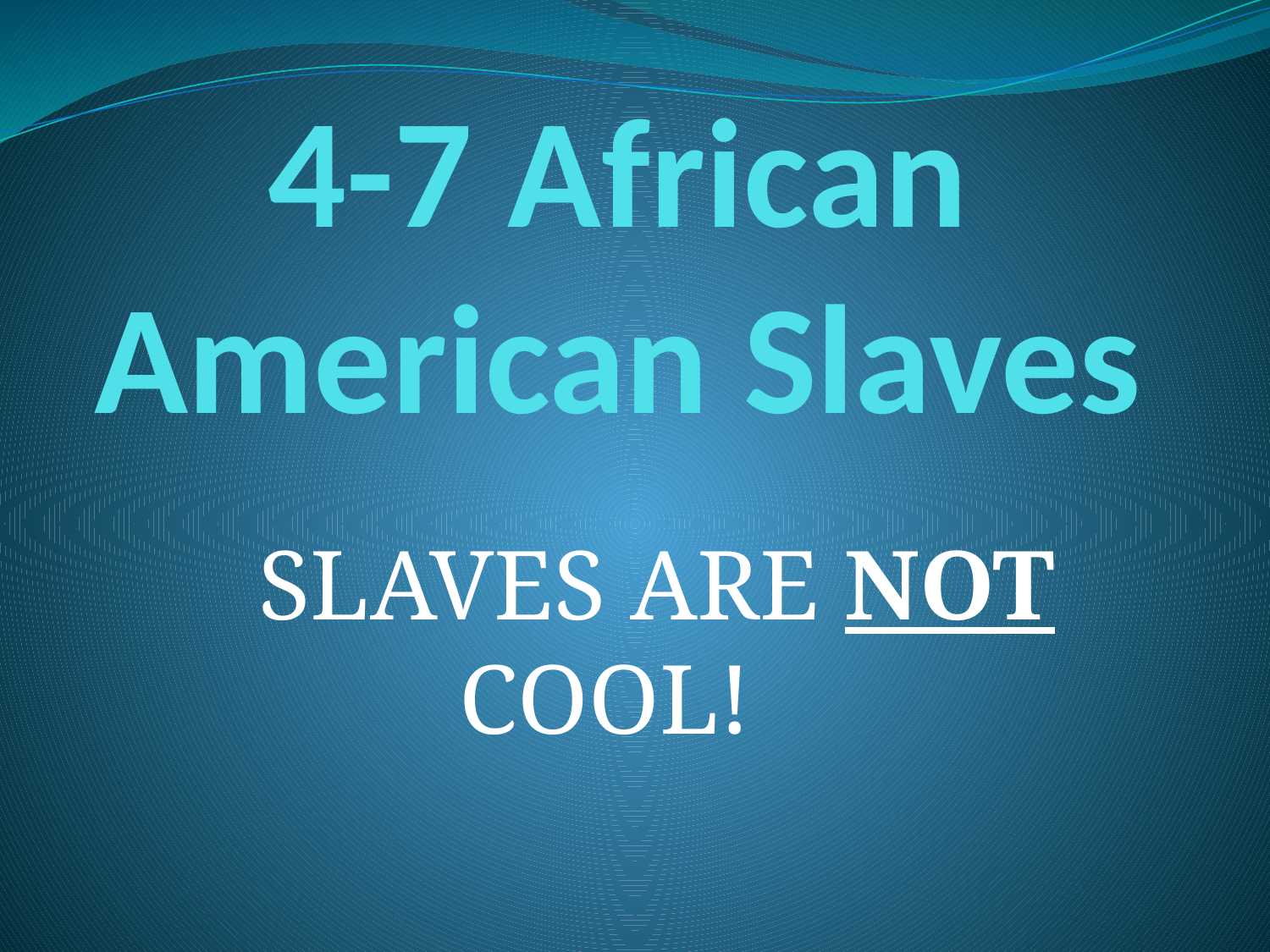

# 4-7 African American Slaves
	SLAVES ARE NOT COOL!